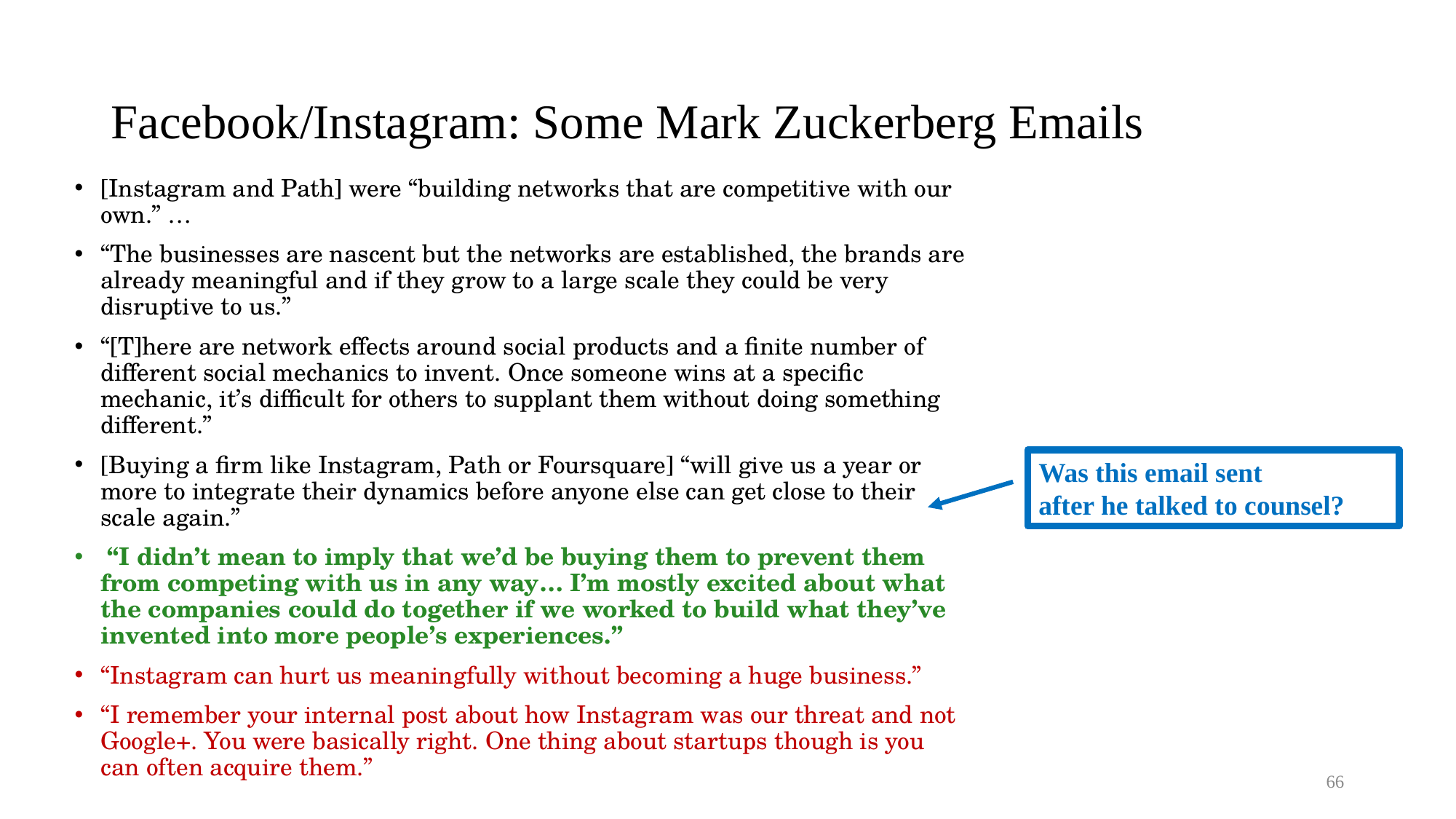

# Facebook/Instagram: Some Mark Zuckerberg Emails
[Instagram and Path] were “building networks that are competitive with our own.” …
“The businesses are nascent but the networks are established, the brands are already meaningful and if they grow to a large scale they could be very disruptive to us.”
“[T]here are network effects around social products and a finite number of different social mechanics to invent. Once someone wins at a specific mechanic, it’s difficult for others to supplant them without doing something different.”
[Buying a firm like Instagram, Path or Foursquare] “will give us a year or more to integrate their dynamics before anyone else can get close to their scale again.”
 “I didn’t mean to imply that we’d be buying them to prevent them from competing with us in any way… I’m mostly excited about what the companies could do together if we worked to build what they’ve invented into more people’s experiences.”
“Instagram can hurt us meaningfully without becoming a huge business.”
“I remember your internal post about how Instagram was our threat and not Google+. You were basically right. One thing about startups though is you can often acquire them.”
Was this email sent
after he talked to counsel?
66